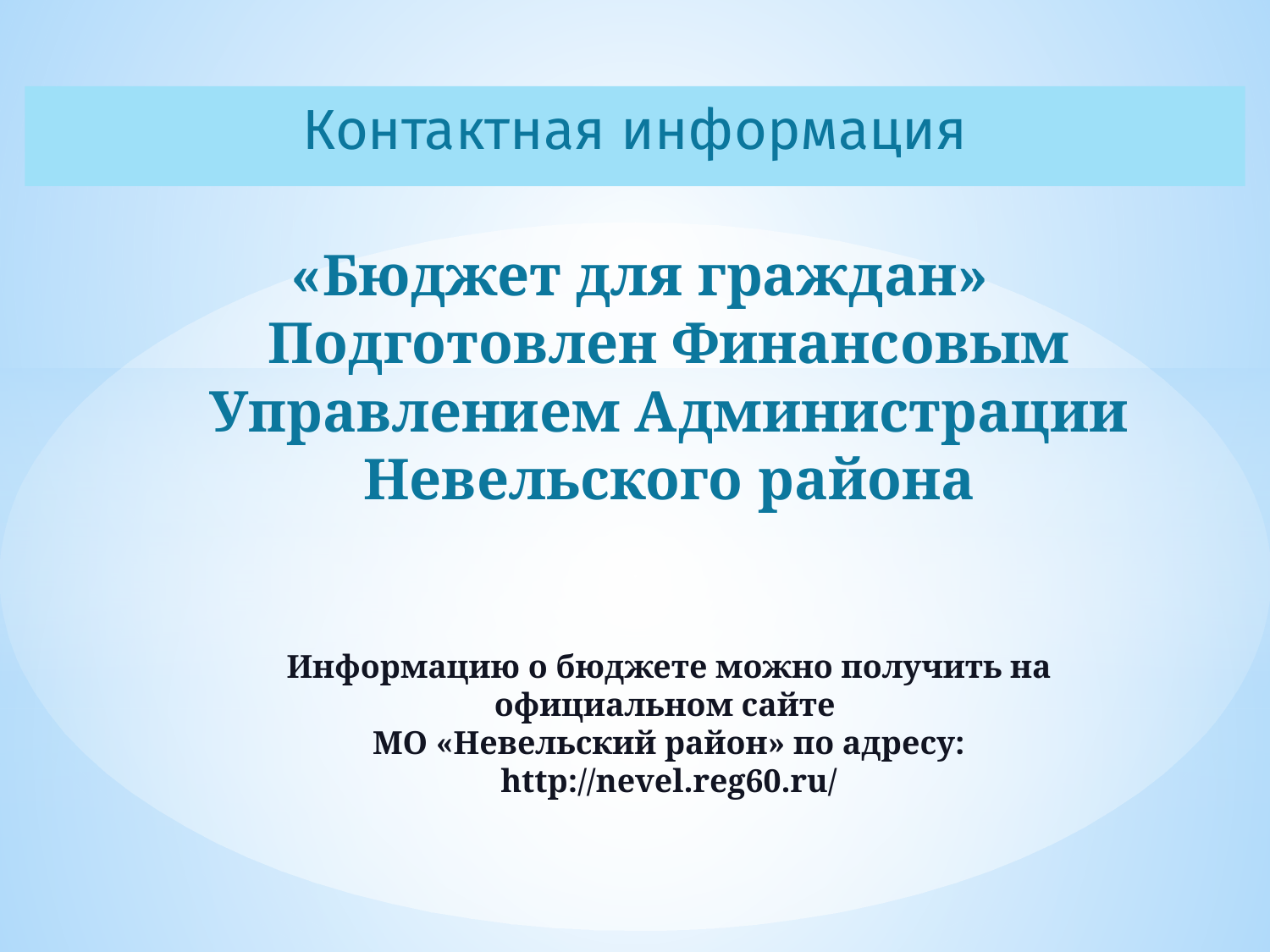

Контактная информация
# «Бюджет для граждан» Подготовлен Финансовым Управлением Администрации Невельского района Информацию о бюджете можно получить на официальном сайте МО «Невельский район» по адресу: http://nevel.reg60.ru/